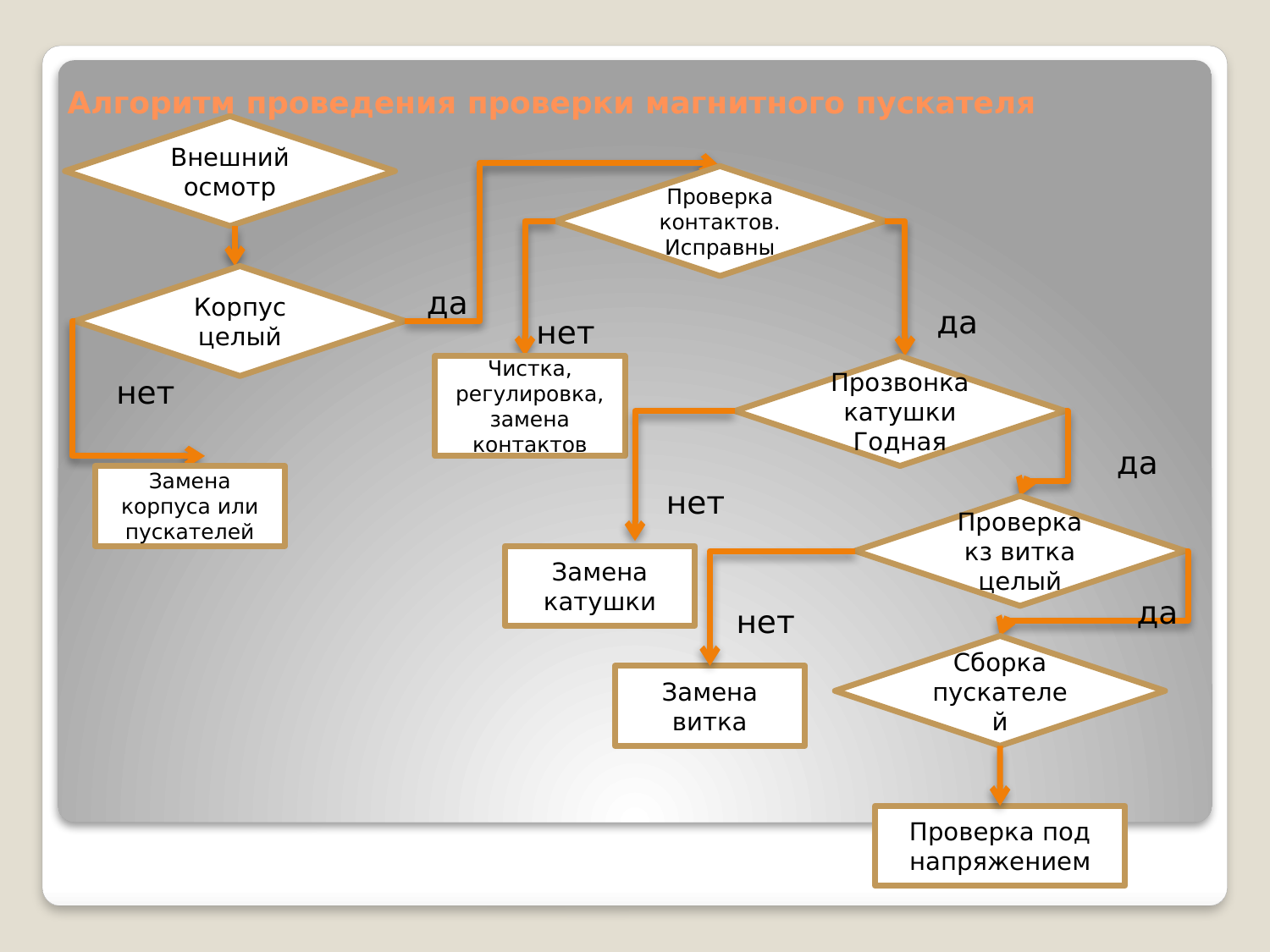

# Алгоритм проведения проверки магнитного пускателя
Внешний осмотр
Проверка контактов.
Исправны
Корпус целый
да
да
нет
Чистка, регулировка, замена контактов
Прозвонка катушки
Годная
нет
да
Замена корпуса или пускателей
нет
Проверка кз витка целый
Замена катушки
да
нет
Сборка пускателей
Замена витка
Проверка под напряжением